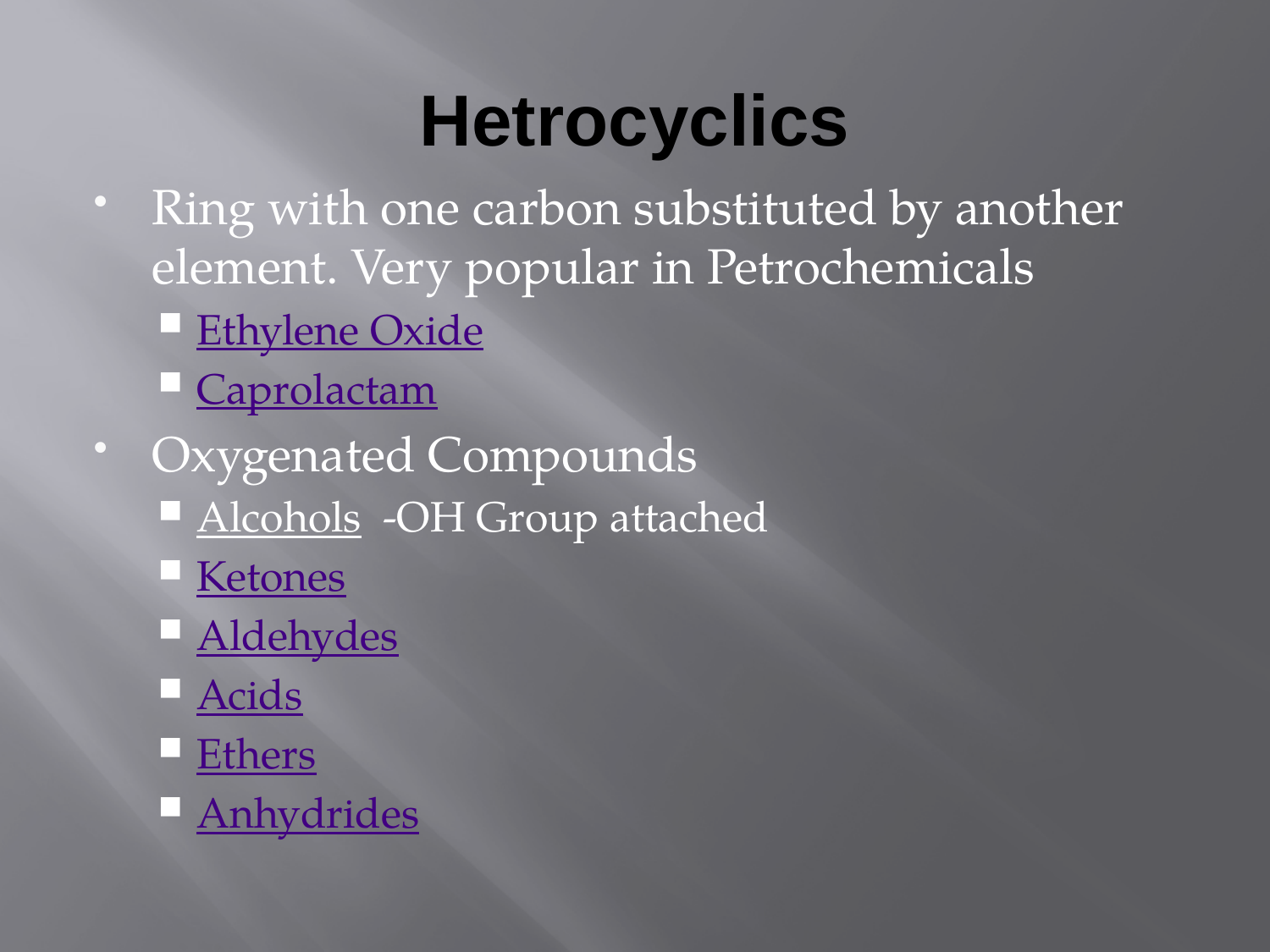

# Hetrocyclics
Ring with one carbon substituted by another element. Very popular in Petrochemicals
Ethylene Oxide
Caprolactam
Oxygenated Compounds
Alcohols  -OH Group attached
Ketones
Aldehydes
Acids
Ethers
Anhydrides